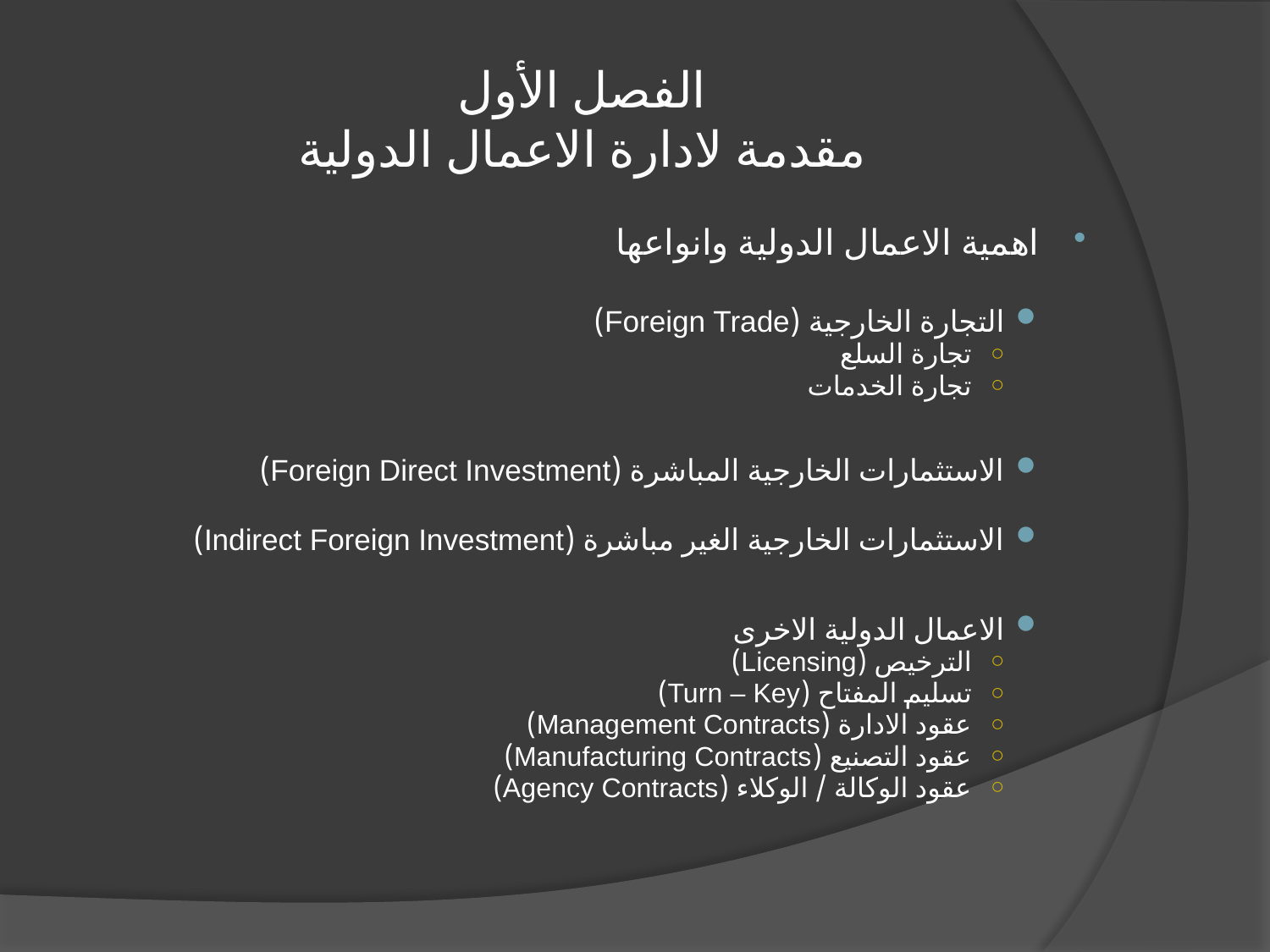

# الفصل الأول مقدمة لادارة الاعمال الدولية
اهمية الاعمال الدولية وانواعها

التجارة الخارجية (Foreign Trade)
تجارة السلع
تجارة الخدمات

الاستثمارات الخارجية المباشرة (Foreign Direct Investment)

الاستثمارات الخارجية الغير مباشرة (Indirect Foreign Investment)

الاعمال الدولية الاخرى
الترخيص (Licensing)
تسليم المفتاح (Turn – Key)
عقود الادارة (Management Contracts)
عقود التصنيع (Manufacturing Contracts)
عقود الوكالة / الوكلاء (Agency Contracts)